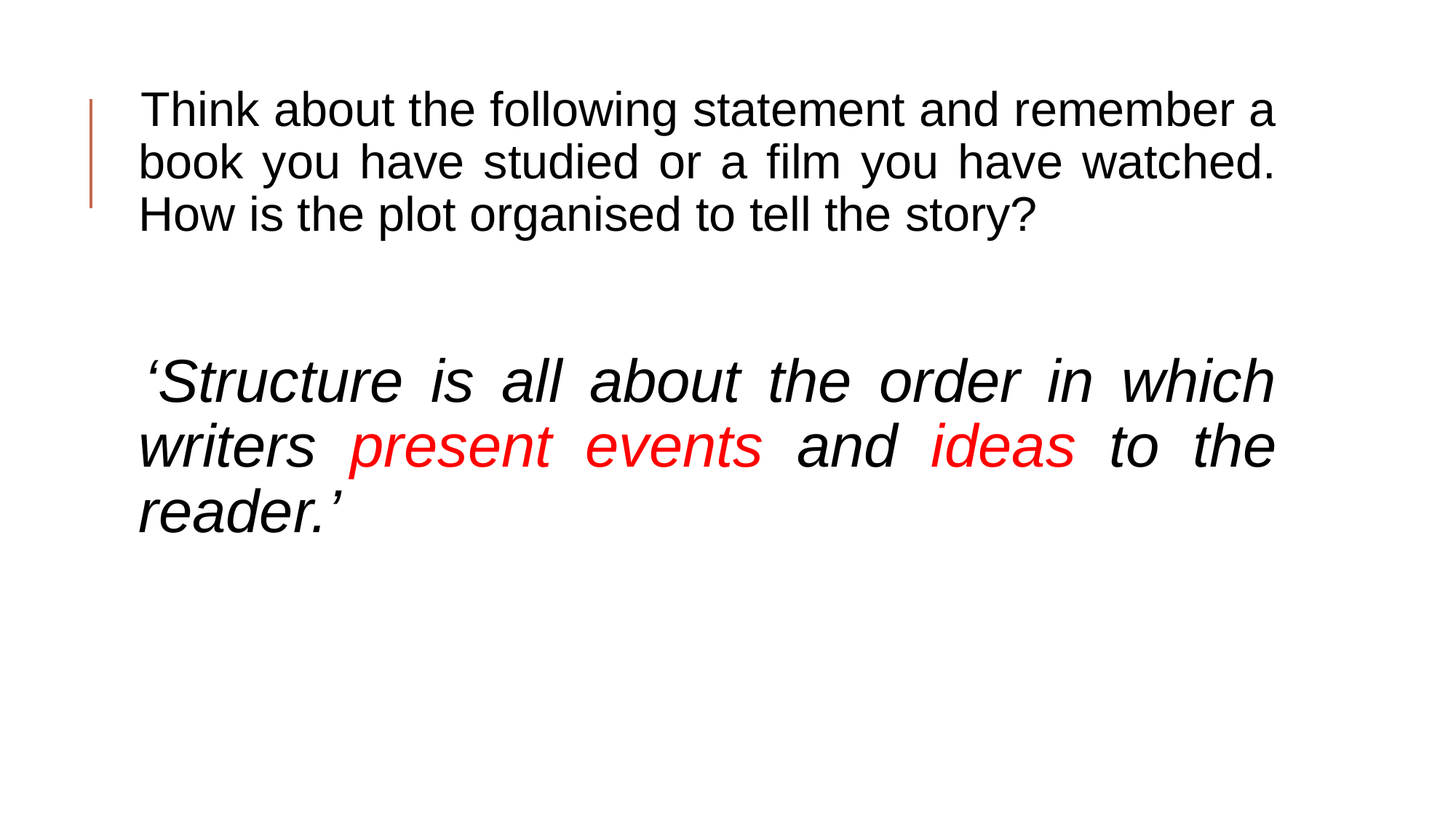

Think about the following statement and remember a book you have studied or a film you have watched. How is the plot organised to tell the story?

‘Structure is all about the order in which writers present events and ideas to the reader.’